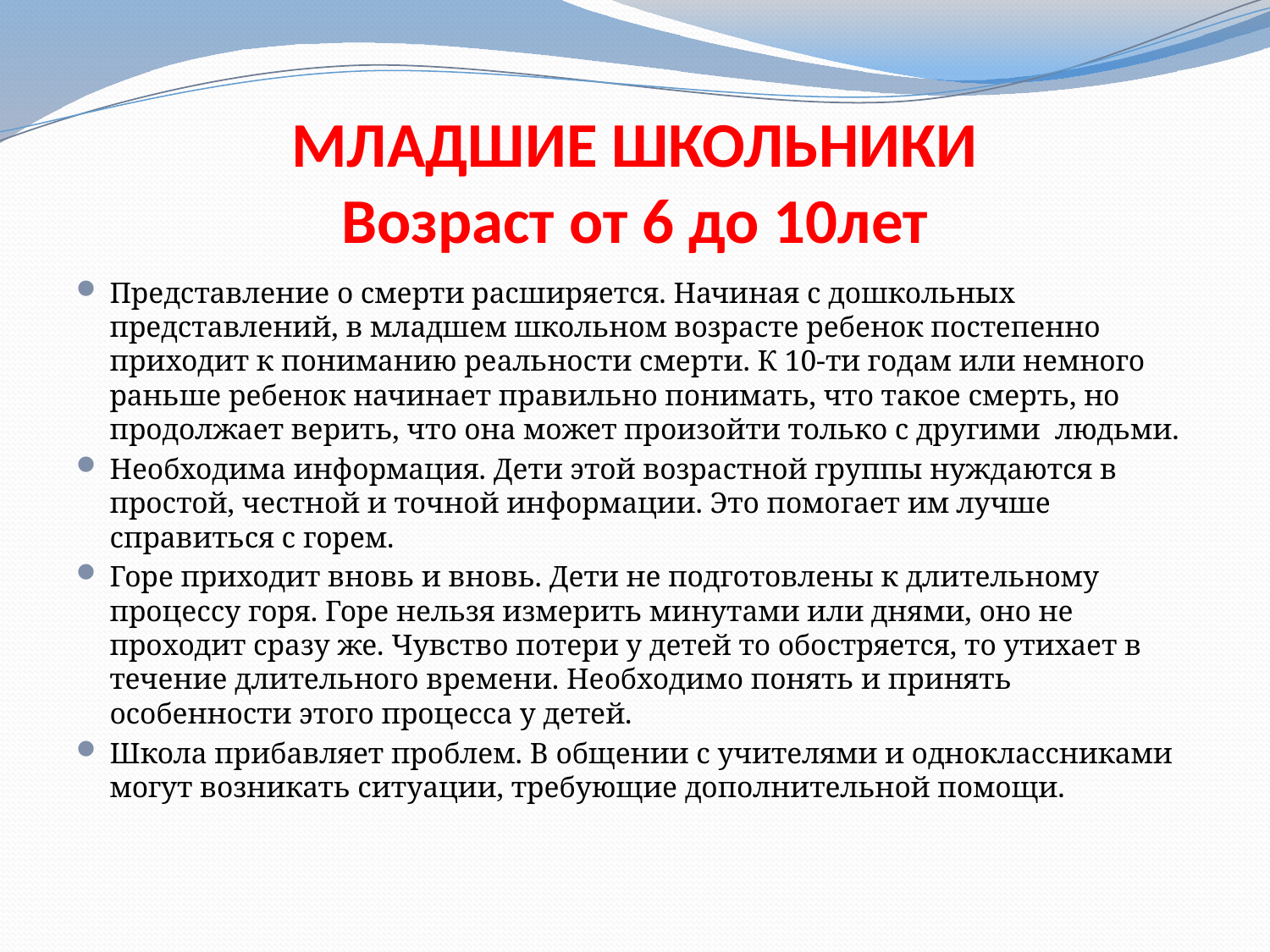

# МЛАДШИЕ ШКОЛЬНИКИ Возраст от 6 до 10лет
Представление о смерти расширяется. Начиная с дошкольных представлений, в младшем школьном возрасте ребенок постепенно  приходит к пониманию реальности смерти. К 10-ти годам или немного  раньше ребенок начинает правильно понимать, что такое смерть, но  продолжает верить, что она может произойти только с другими  людьми.
Необходима информация. Дети этой возрастной группы нуждаются в  простой, честной и точной информации. Это помогает им лучше  справиться с горем.
Горе приходит вновь и вновь. Дети не подготовлены к длительному процессу горя. Горе нельзя измерить минутами или днями, оно не  проходит сразу же. Чувство потери у детей то обостряется, то утихает в  течение длительного времени. Необходимо понять и принять  особенности этого процесса у детей.
Школа прибавляет проблем. В общении с учителями и одноклассниками могут возникать ситуации, требующие дополнительной помощи.